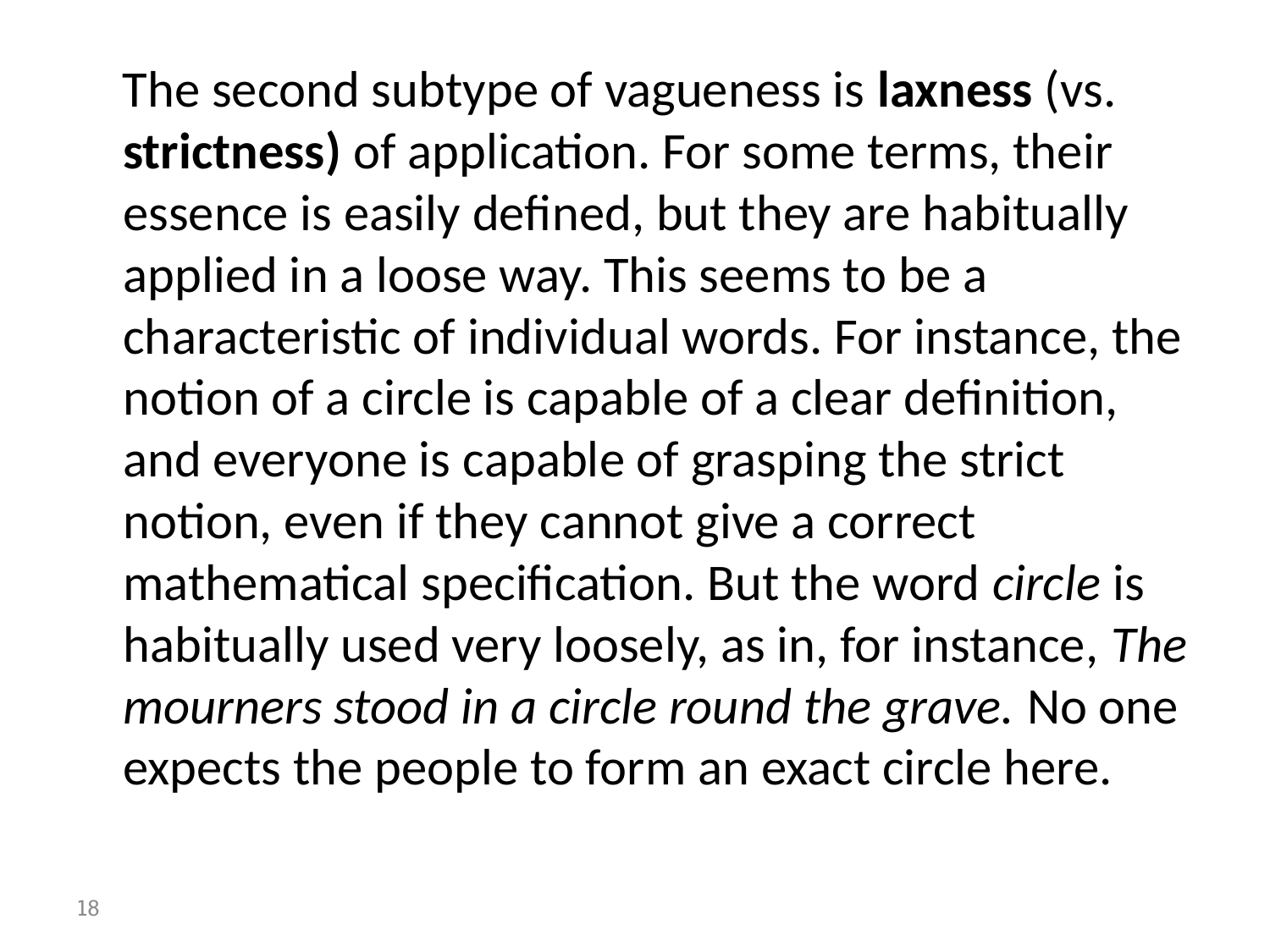

The second subtype of vagueness is laxness (vs. strictness) of application. For some terms, their essence is easily defined, but they are habitually applied in a loose way. This seems to be a characteristic of individual words. For instance, the notion of a circle is capable of a clear definition, and everyone is capable of grasping the strict notion, even if they cannot give a correct mathematical specification. But the word circle is habitually used very loosely, as in, for instance, The mourners stood in a circle round the grave. No one expects the people to form an exact circle here.

18